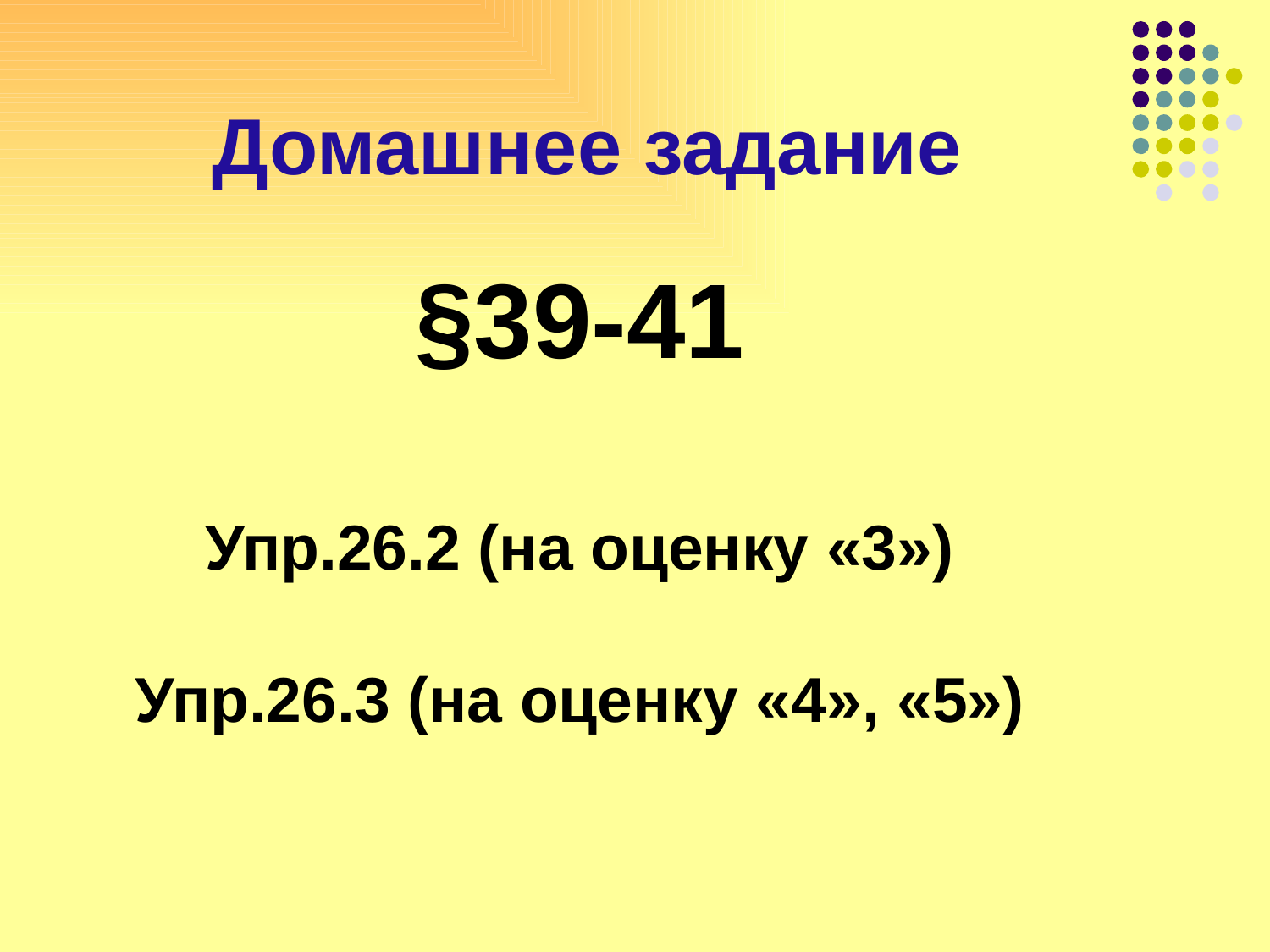

# Домашнее задание
§39-41

Упр.26.2 (на оценку «3»)

Упр.26.3 (на оценку «4», «5»)